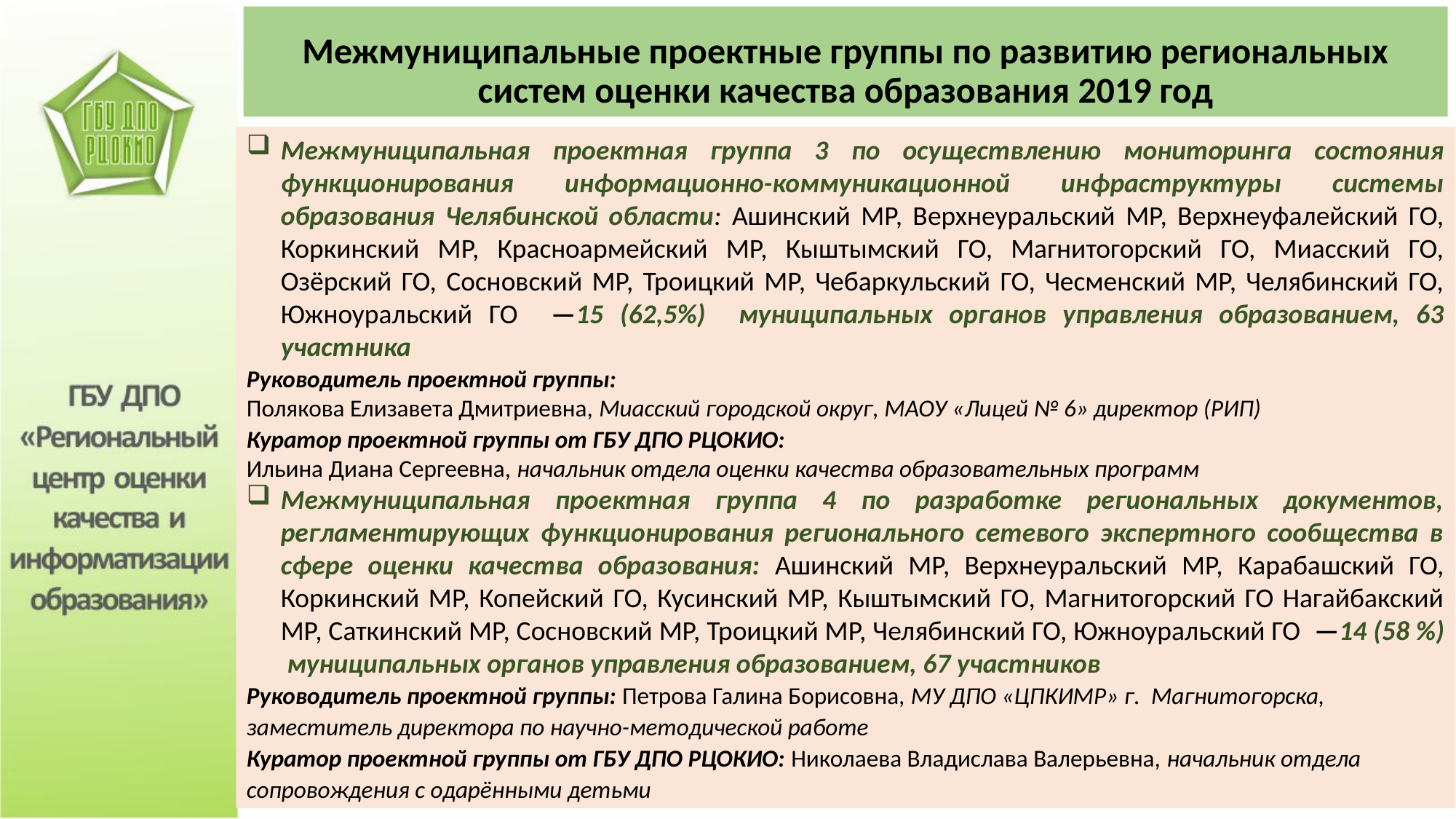

# Межмуниципальные проектные группы по развитию региональных систем оценки качества образования 2019 год
Межмуниципальная проектная группа 3 по осуществлению мониторинга состояния функционирования информационно-коммуникационной инфраструктуры системы образования Челябинской области: Ашинский МР, Верхнеуральский МР, Верхнеуфалейский ГО, Коркинский МР, Красноармейский МР, Кыштымский ГО, Магнитогорский ГО, Миасский ГО, Озёрский ГО, Сосновский МР, Троицкий МР, Чебаркульский ГО, Чесменский МР, Челябинский ГО, Южноуральский ГО  —15 (62,5%)  муниципальных органов управления образованием, 63 участника
Руководитель проектной группы:
Полякова Елизавета Дмитриевна, Миасский городской округ, МАОУ «Лицей № 6» директор (РИП)
Куратор проектной группы от ГБУ ДПО РЦОКИО:
Ильина Диана Сергеевна, начальник отдела оценки качества образовательных программ
Межмуниципальная проектная группа 4 по разработке региональных документов, регламентирующих функционирования регионального сетевого экспертного сообщества в сфере оценки качества образования: Ашинский МР, Верхнеуральский МР, Карабашский ГО, Коркинский МР, Копейский ГО, Кусинский МР, Кыштымский ГО, Магнитогорский ГО Нагайбакский МР, Саткинский МР, Сосновский МР, Троицкий МР, Челябинский ГО, Южноуральский ГО  —14 (58 %)  муниципальных органов управления образованием, 67 участников
Руководитель проектной группы: Петрова Галина Борисовна, МУ ДПО «ЦПКИМР» г.  Магнитогорска, заместитель директора по научно-методической работе
Куратор проектной группы от ГБУ ДПО РЦОКИО: Николаева Владислава Валерьевна, начальник отдела сопровождения с одарёнными детьми